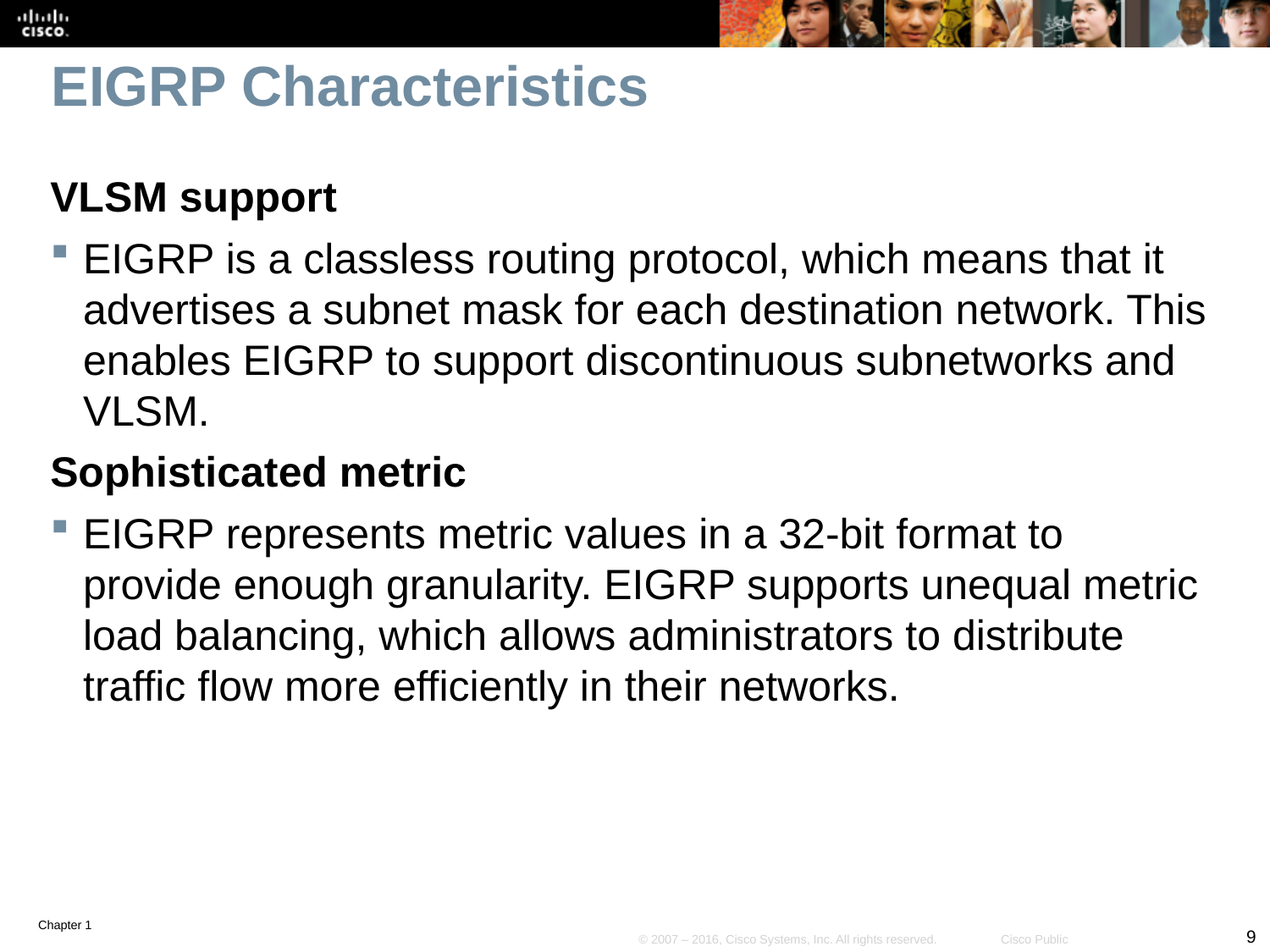

# EIGRP Characteristics
VLSM support
EIGRP is a classless routing protocol, which means that it advertises a subnet mask for each destination network. This enables EIGRP to support discontinuous subnetworks and VLSM.
Sophisticated metric
EIGRP represents metric values in a 32-bit format to provide enough granularity. EIGRP supports unequal metric load balancing, which allows administrators to distribute traffic flow more efficiently in their networks.